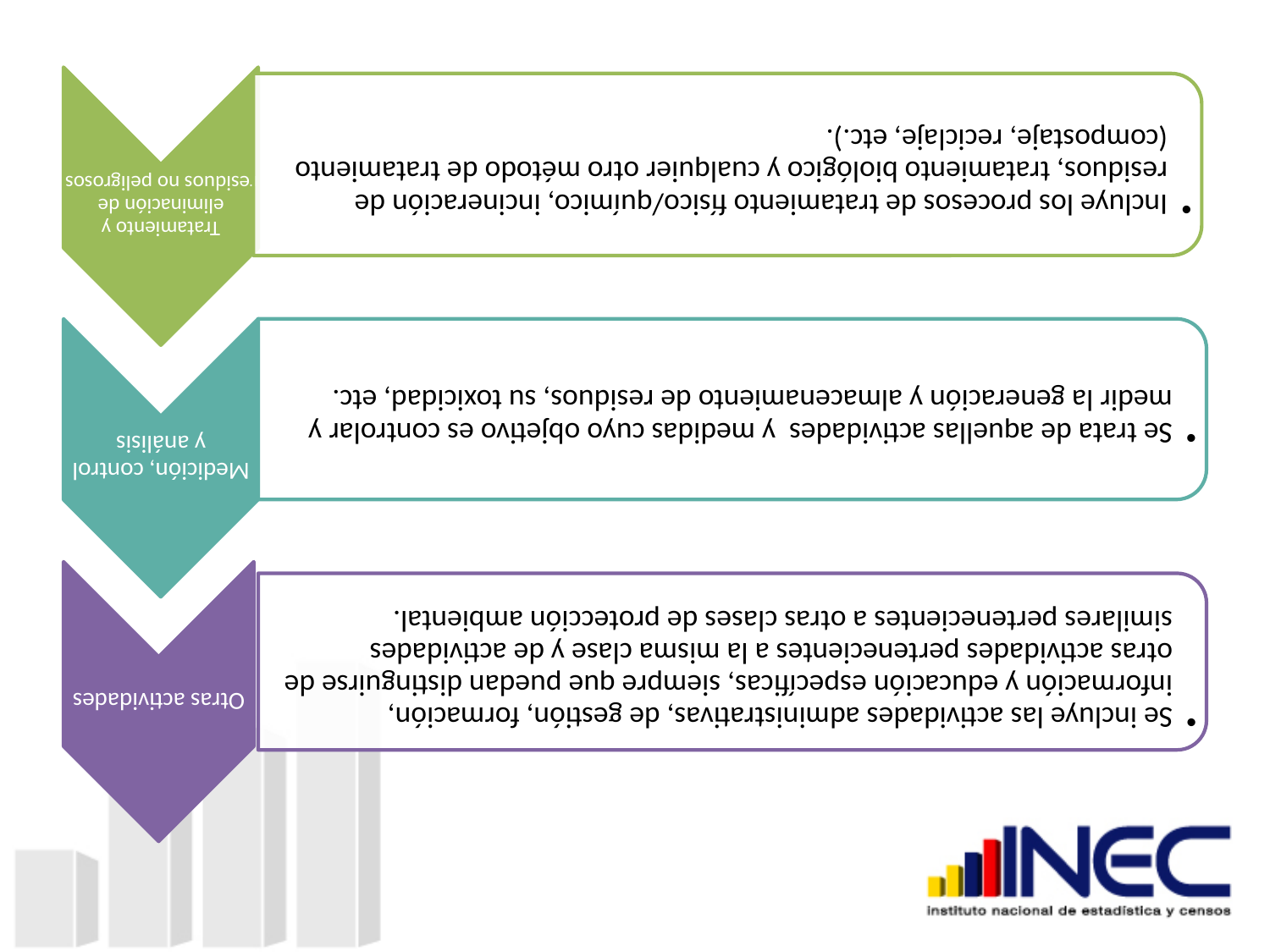

Tratamiento y eliminación de residuos no peligrosos
Incluye los procesos de tratamiento físico/químico, incineración de residuos, tratamiento biológico y cualquier otro método de tratamiento (compostaje, reciclaje, etc.).
Medición, control y análisis
Se trata de aquellas actividades  y medidas cuyo objetivo es controlar y medir la generación y almacenamiento de residuos, su toxicidad, etc.
Otras actividades
Se incluye las actividades administrativas, de gestión, formación, información y educación específicas, siempre que puedan distinguirse de otras actividades pertenecientes a la misma clase y de actividades similares pertenecientes a otras clases de protección ambiental.